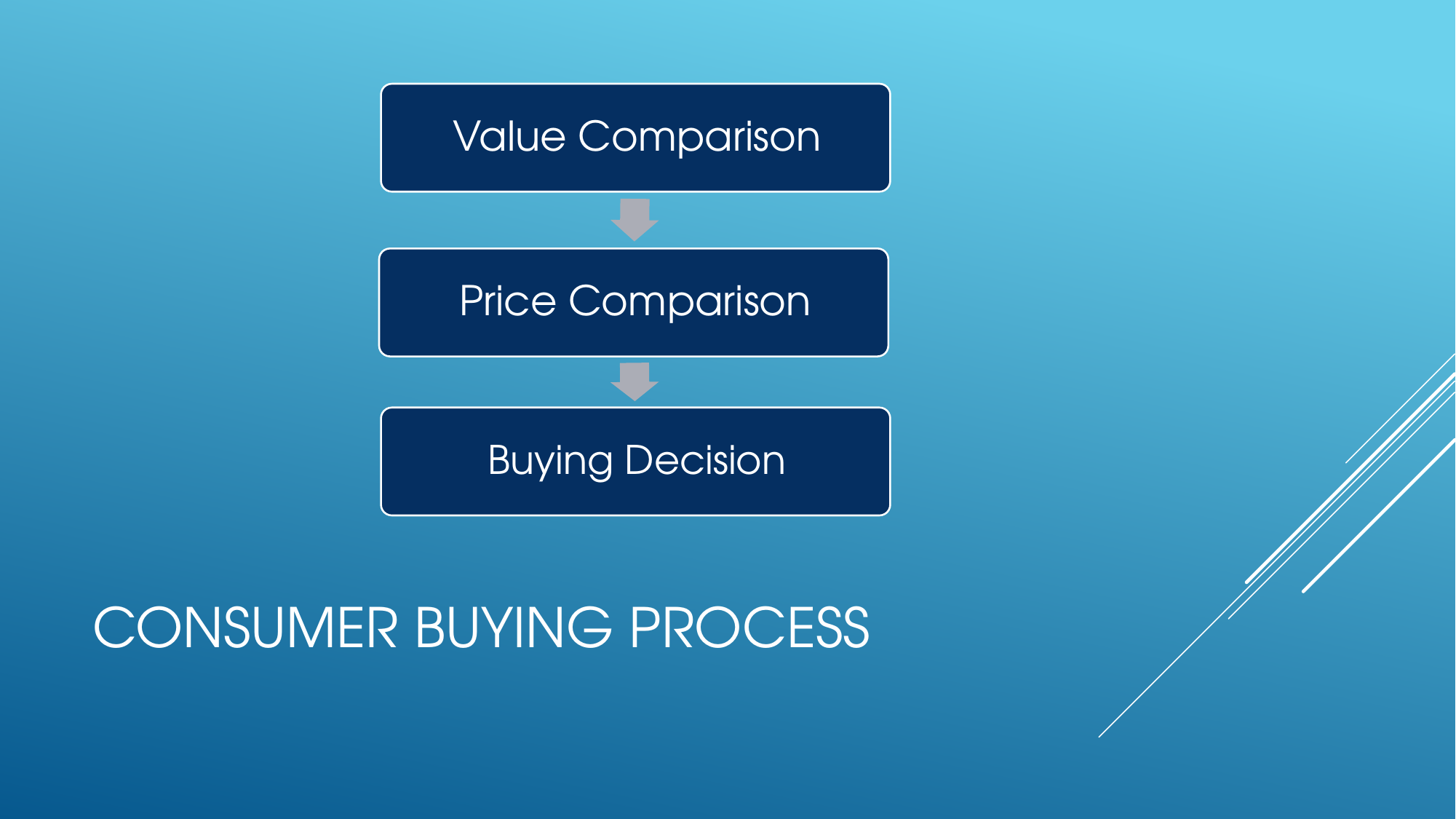

Value Comparison

Price Comparison

Buying Decision
# Consumer buying process